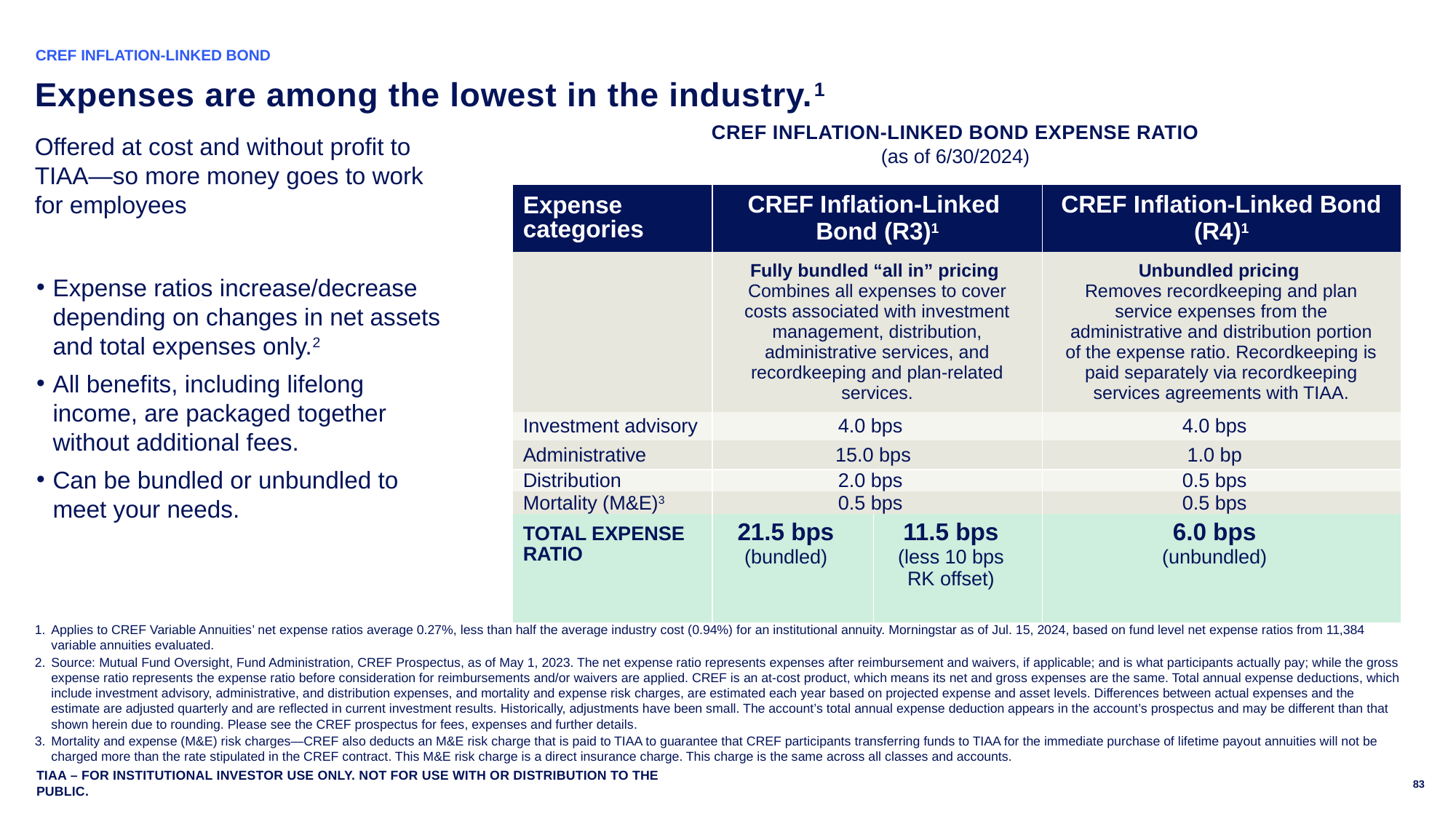

CREF INFLATION-LINKED BOND
# Expenses are among the lowest in the industry.1
CREF INFLATION-LINKED BOND EXPENSE RATIO
(as of 6/30/2024)
Offered at cost and without profit to TIAA—so more money goes to work for employees
| Expense categories | CREF Inflation-Linked Bond (R3)1 |  | CREF Inflation-Linked Bond (R4)1 |
| --- | --- | --- | --- |
|  | Fully bundled “all in” pricing Combines all expenses to cover costs associated with investment management, distribution, administrative services, and recordkeeping and plan-related services. |  | Unbundled pricing Removes recordkeeping and plan service expenses from the administrative and distribution portion of the expense ratio. Recordkeeping is paid separately via recordkeeping services agreements with TIAA. |
| Investment advisory | 4.0 bps |  | 4.0 bps |
| Administrative | 15.0 bps |  | 1.0 bp |
| Distribution | 2.0 bps |  | 0.5 bps |
| Mortality (M&E)3 | 0.5 bps |  | 0.5 bps |
| TOTAL EXPENSE RATIO | 21.5 bps (bundled) | 11.5 bps (less 10 bps RK offset) | 6.0 bps (unbundled) |
Expense ratios increase/decrease depending on changes in net assets and total expenses only.2
All benefits, including lifelong income, are packaged together without additional fees.
Can be bundled or unbundled to meet your needs.
Applies to CREF Variable Annuities’ net expense ratios average 0.27%, less than half the average industry cost (0.94%) for an institutional annuity. Morningstar as of Jul. 15, 2024, based on fund level net expense ratios from 11,384 variable annuities evaluated.
Source: Mutual Fund Oversight, Fund Administration, CREF Prospectus, as of May 1, 2023. The net expense ratio represents expenses after reimbursement and waivers, if applicable; and is what participants actually pay; while the gross expense ratio represents the expense ratio before consideration for reimbursements and/or waivers are applied. CREF is an at-cost product, which means its net and gross expenses are the same. Total annual expense deductions, which include investment advisory, administrative, and distribution expenses, and mortality and expense risk charges, are estimated each year based on projected expense and asset levels. Differences between actual expenses and the estimate are adjusted quarterly and are reflected in current investment results. Historically, adjustments have been small. The account’s total annual expense deduction appears in the account’s prospectus and may be different than that shown herein due to rounding. Please see the CREF prospectus for fees, expenses and further details.
Mortality and expense (M&E) risk charges—CREF also deducts an M&E risk charge that is paid to TIAA to guarantee that CREF participants transferring funds to TIAA for the immediate purchase of lifetime payout annuities will not be charged more than the rate stipulated in the CREF contract. This M&E risk charge is a direct insurance charge. This charge is the same across all classes and accounts.
TIAA – FOR Institutional INVESTOR USE ONLY. NOT FOR USE WITH OR DISTRIBUTION TO THE PUBLIC.
83